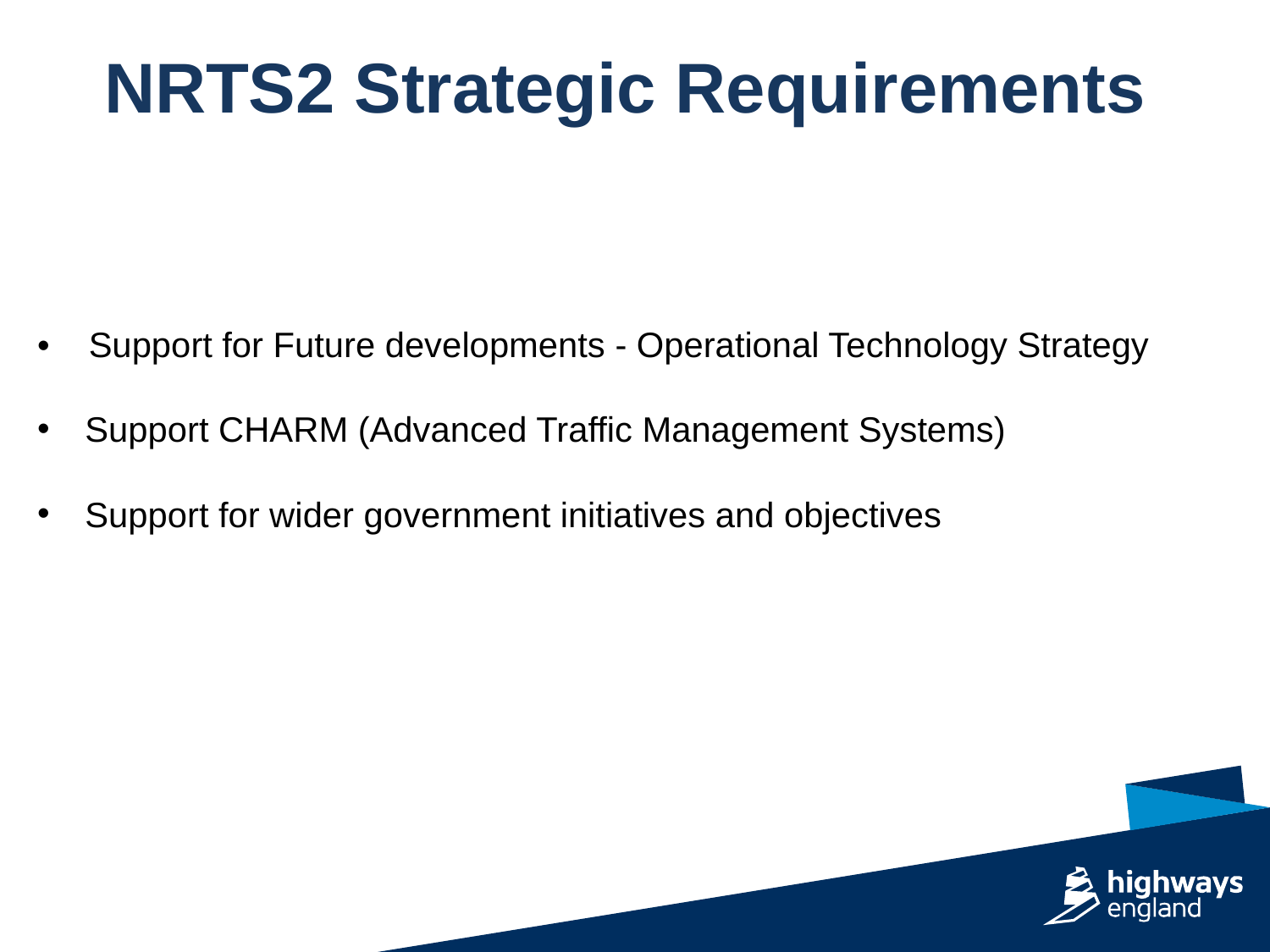

NRTS2 Strategic Requirements

•    Support for Future developments - Operational Technology Strategy

Support CHARM (Advanced Traffic Management Systems)

Support for wider government initiatives and objectives